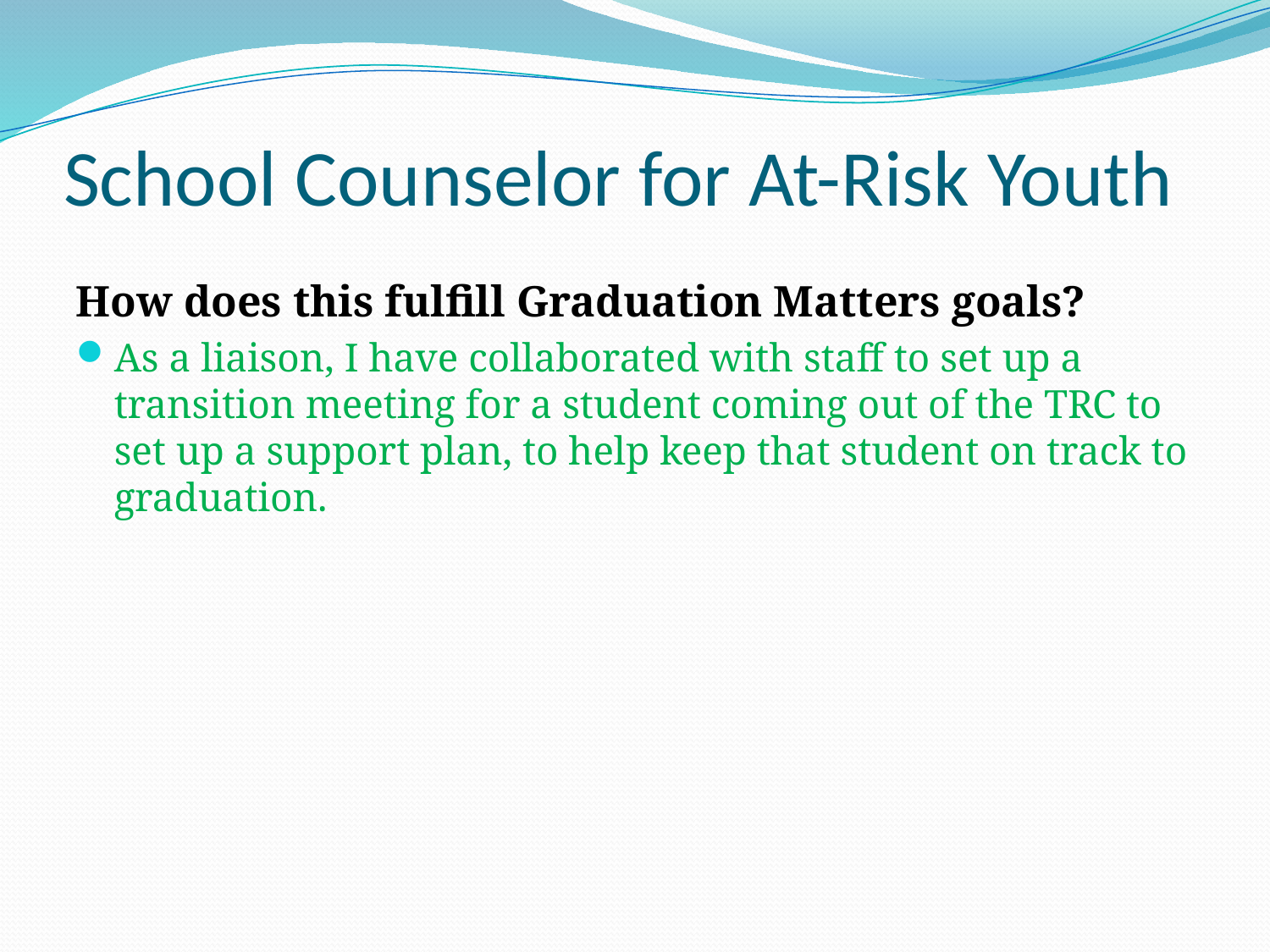

# School Counselor for At-Risk Youth
How does this fulfill Graduation Matters goals?
As a liaison, I have collaborated with staff to set up a transition meeting for a student coming out of the TRC to set up a support plan, to help keep that student on track to graduation.